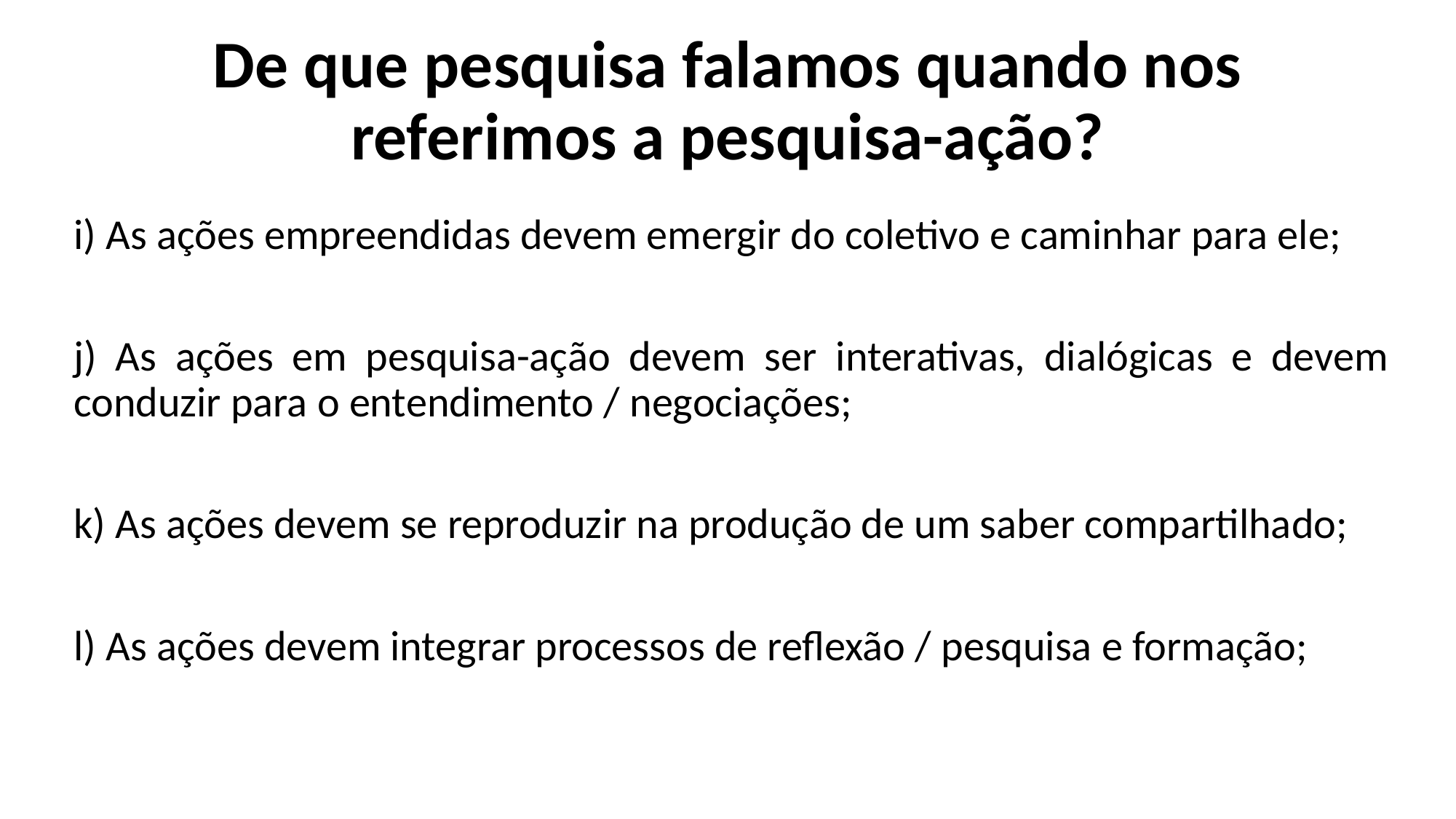

# De que pesquisa falamos quando nos referimos a pesquisa-ação?
i) As ações empreendidas devem emergir do coletivo e caminhar para ele;

j) As ações em pesquisa-ação devem ser interativas, dialógicas e devem conduzir para o entendimento / negociações;

k) As ações devem se reproduzir na produção de um saber compartilhado;

l) As ações devem integrar processos de reflexão / pesquisa e formação;